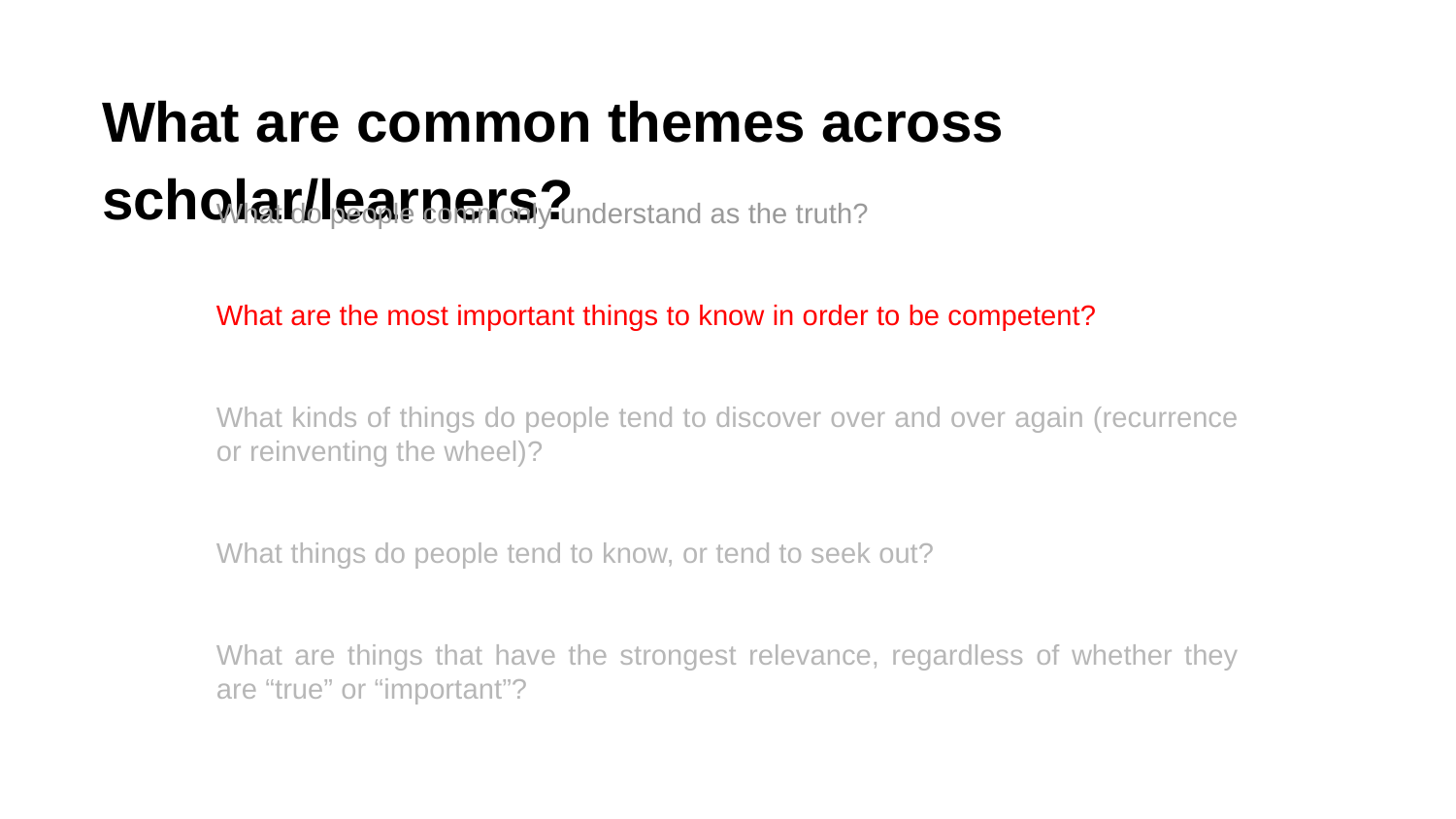

What are common themes across scholar/learners?
What do people commonly understand as the truth?

What are the most important things to know in order to be competent?

What kinds of things do people tend to discover over and over again (recurrence or reinventing the wheel)?

What things do people tend to know, or tend to seek out?

What are things that have the strongest relevance, regardless of whether they are “true” or “important”?